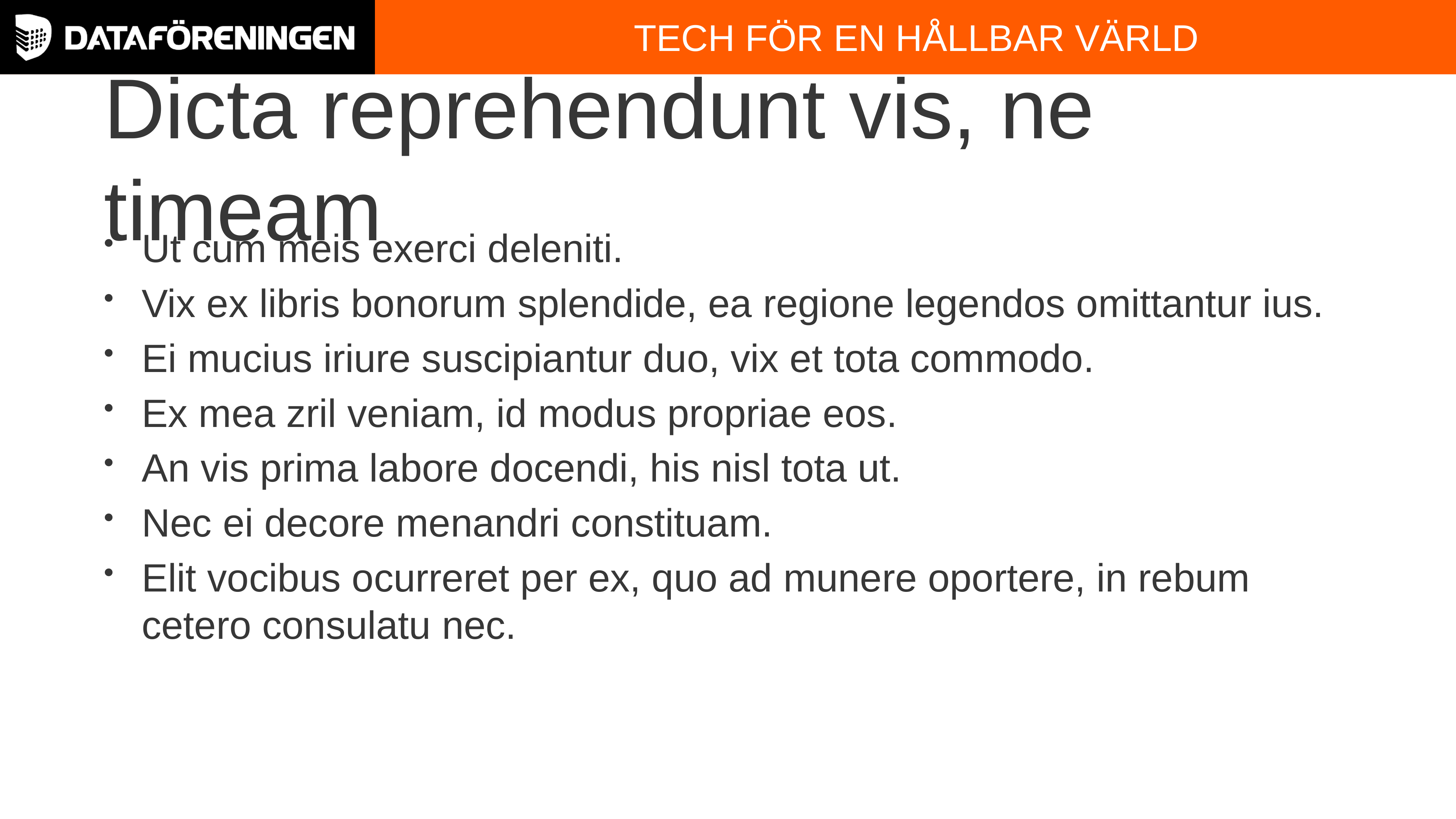

# Dicta reprehendunt vis, ne timeam
Ut cum meis exerci deleniti.
Vix ex libris bonorum splendide, ea regione legendos omittantur ius.
Ei mucius iriure suscipiantur duo, vix et tota commodo.
Ex mea zril veniam, id modus propriae eos.
An vis prima labore docendi, his nisl tota ut.
Nec ei decore menandri constituam.
Elit vocibus ocurreret per ex, quo ad munere oportere, in rebum cetero consulatu nec.